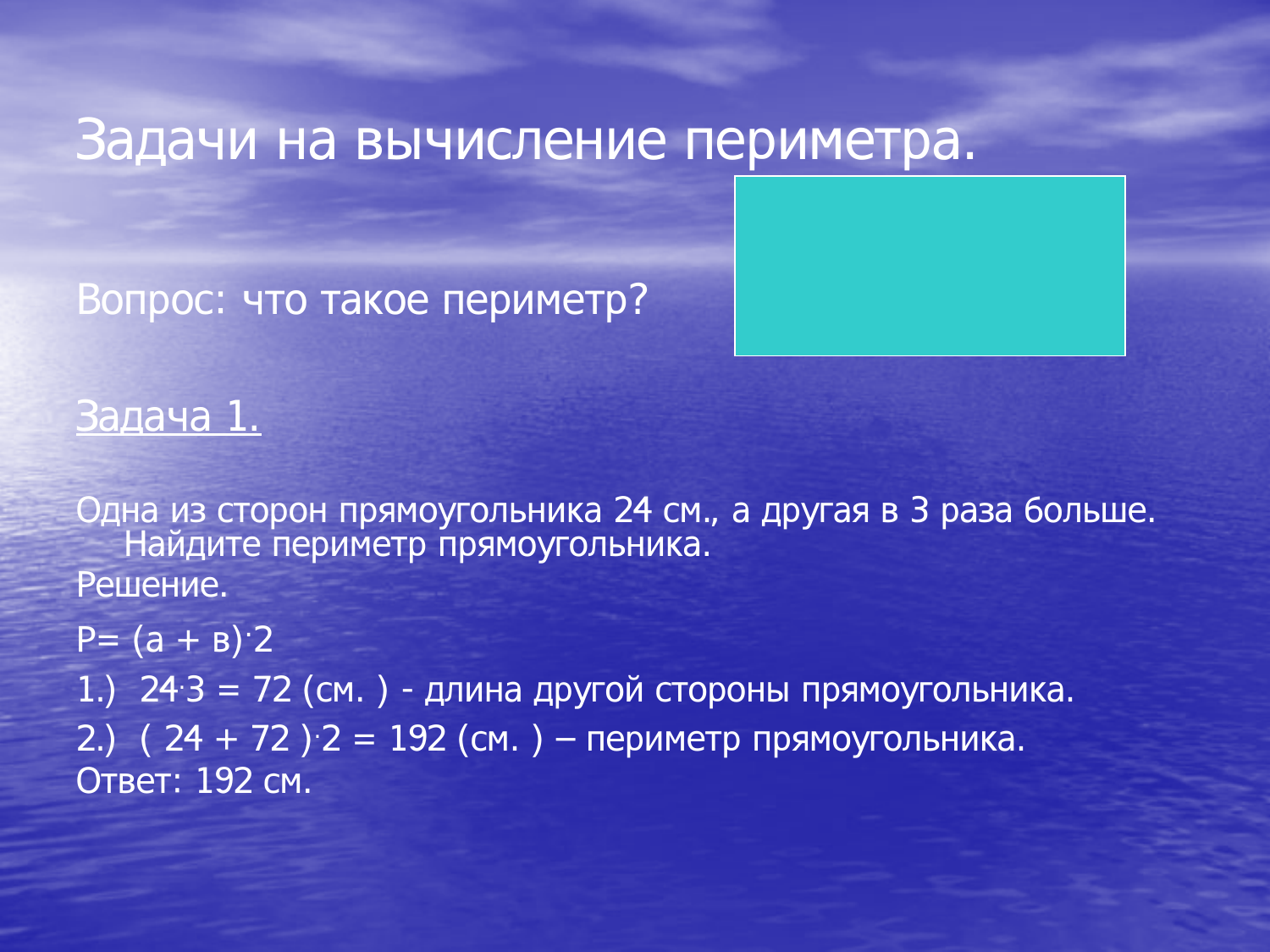

# Задачи на вычисление периметра.

Вопрос: что такое периметр?

Задача 1.

Одна из сторон прямоугольника 24 см., а другая в 3 раза больше. Найдите периметр прямоугольника.
Решение.
Р= (а + в).2
1.)  24.3 = 72 (см. ) - длина другой стороны прямоугольника.
2.)  ( 24 + 72 ).2 = 192 (см. ) – периметр прямоугольника.
Ответ: 192 см.